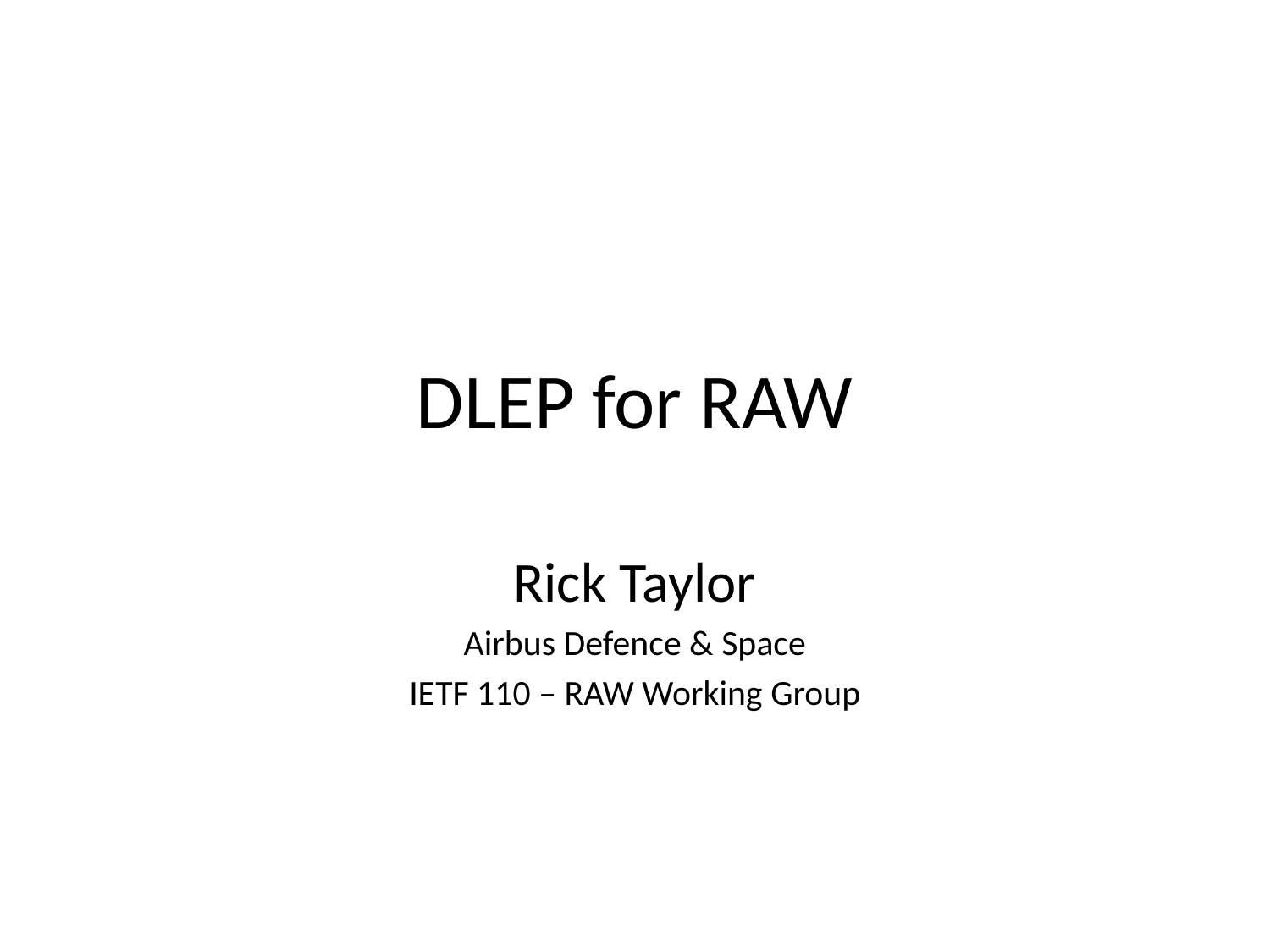

# DLEP for RAW
Rick Taylor
Airbus Defence & Space
IETF 110 – RAW Working Group